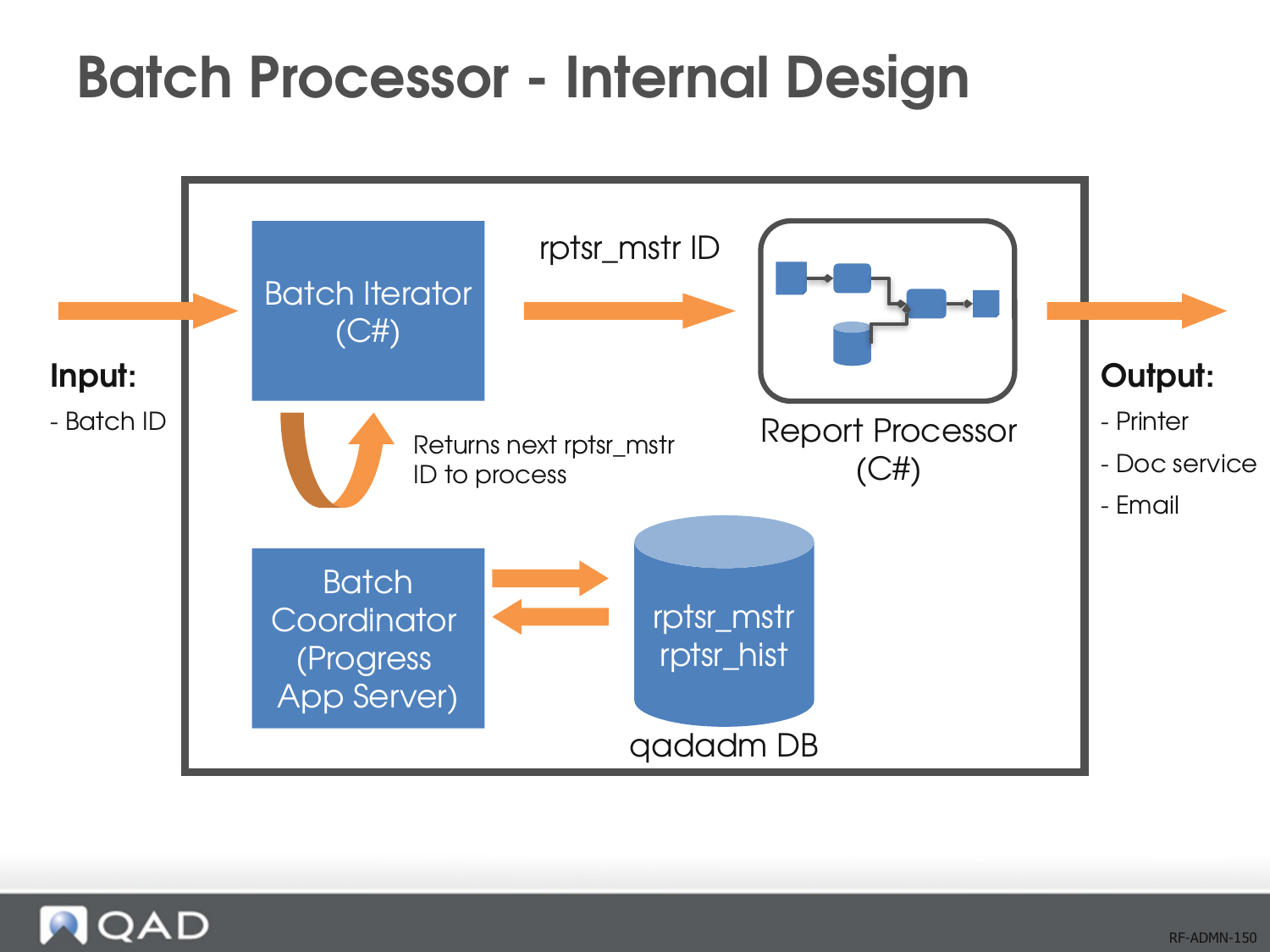

# Batch Processor - Internal Design

Batch Iterator
(C#)
rptsr_mstr ID

Input:
- Batch ID
Output:
- Printer
- Doc service
- Email
Report Processor (C#)

Returns next rptsr_mstr ID to process
rptsr_mstr
rptsr_hist
Batch
Coordinator
(Progress
App Server)

qadadm DB
RF-ADMN-150